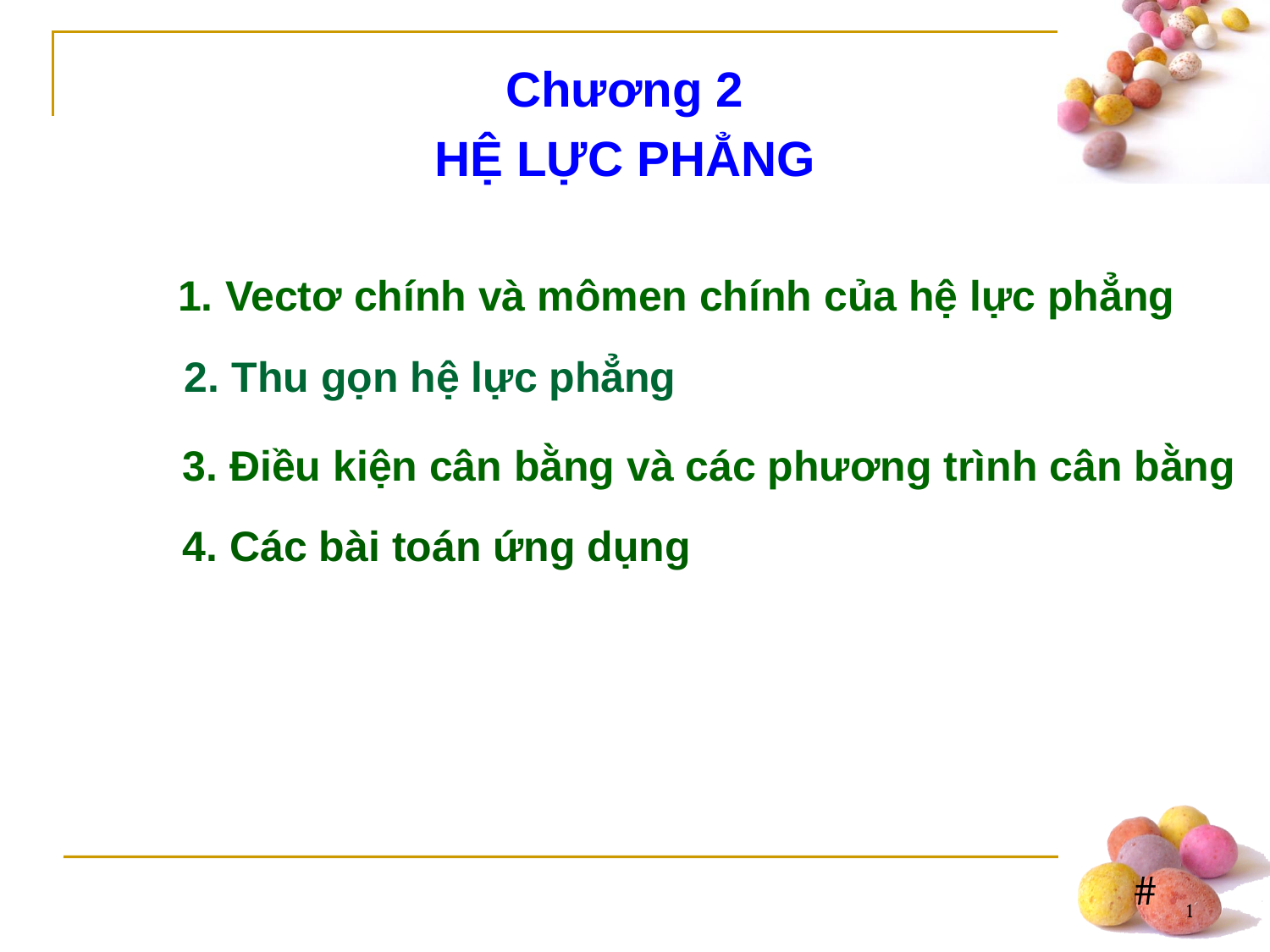

Chương 2
HỆ LỰC PHẲNG
1. Vectơ chính và mômen chính của hệ lực phẳng
2. Thu gọn hệ lực phẳng
3. Điều kiện cân bằng và các phương trình cân bằng
4. Các bài toán ứng dụng
1